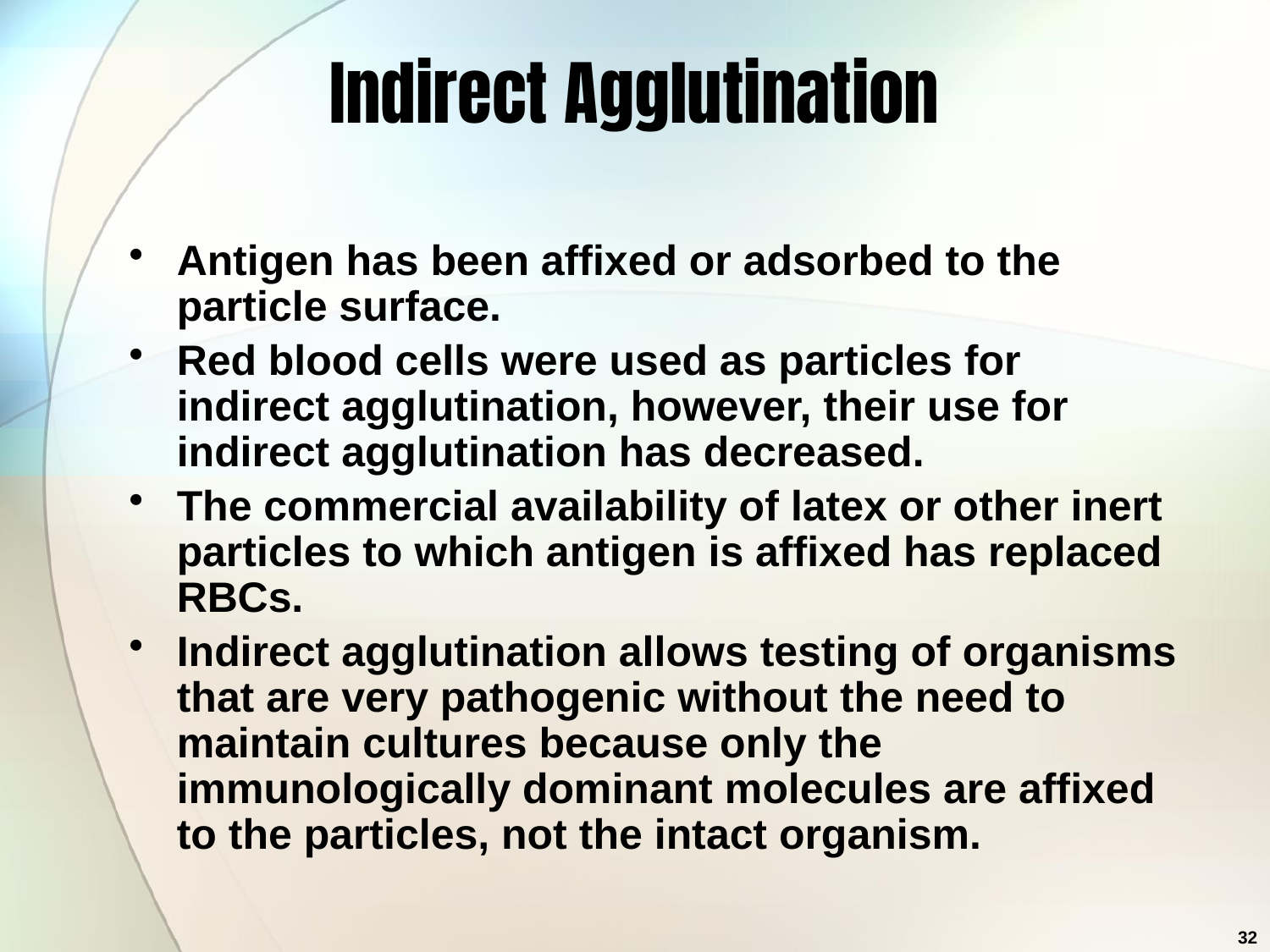

# Indirect Agglutination
Antigen has been affixed or adsorbed to the particle surface.
Red blood cells were used as particles for indirect agglutination, however, their use for indirect agglutination has decreased.
The commercial availability of latex or other inert particles to which antigen is affixed has replaced RBCs.
Indirect agglutination allows testing of organisms that are very pathogenic without the need to maintain cultures because only the immunologically dominant molecules are affixed to the particles, not the intact organism.
32